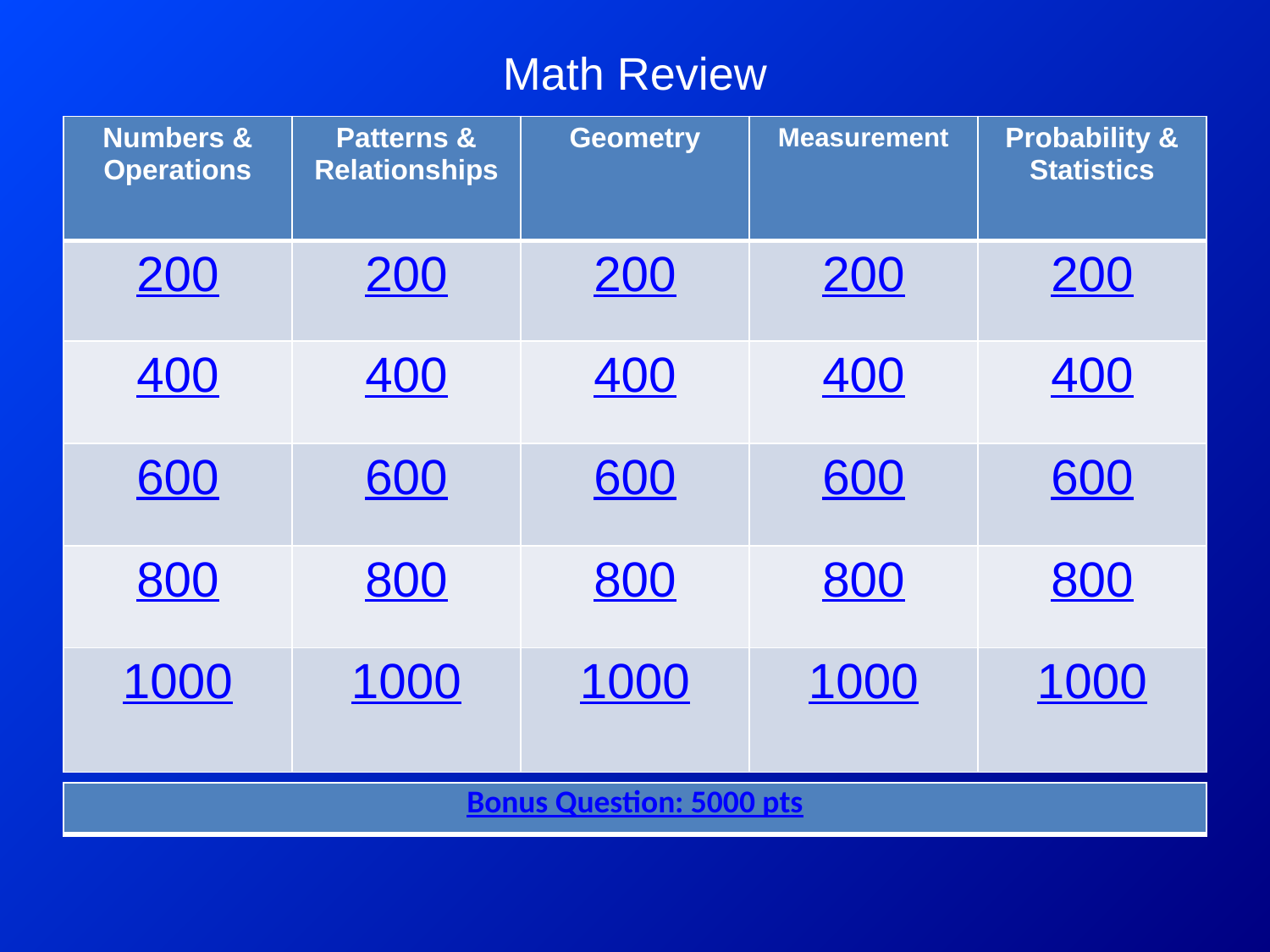

# Math Review
| Numbers & Operations | Patterns & Relationships | Geometry | Measurement | Probability & Statistics |
| --- | --- | --- | --- | --- |
| 200 | 200 | 200 | 200 | 200 |
| 400 | 400 | 400 | 400 | 400 |
| 600 | 600 | 600 | 600 | 600 |
| 800 | 800 | 800 | 800 | 800 |
| 1000 | 1000 | 1000 | 1000 | 1000 |
| Bonus Question: 5000 pts |
| --- |